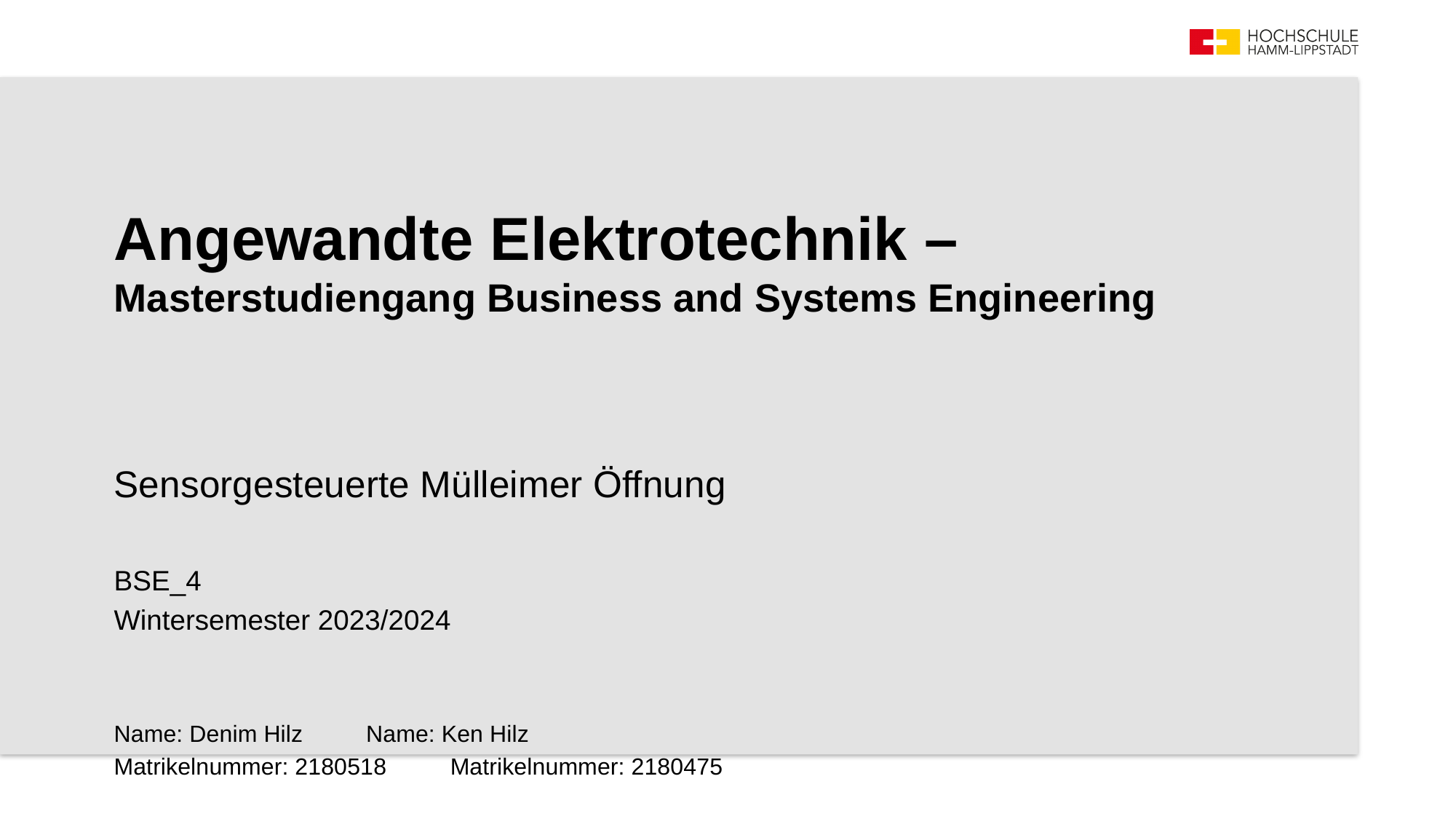

# Angewandte Elektrotechnik – Masterstudiengang Business and Systems Engineering
Sensorgesteuerte Mülleimer Öffnung

BSE_4
Wintersemester 2023/2024

Name: Denim Hilz				Name: Ken Hilz
Matrikelnummer: 2180518		Matrikelnummer: 2180475